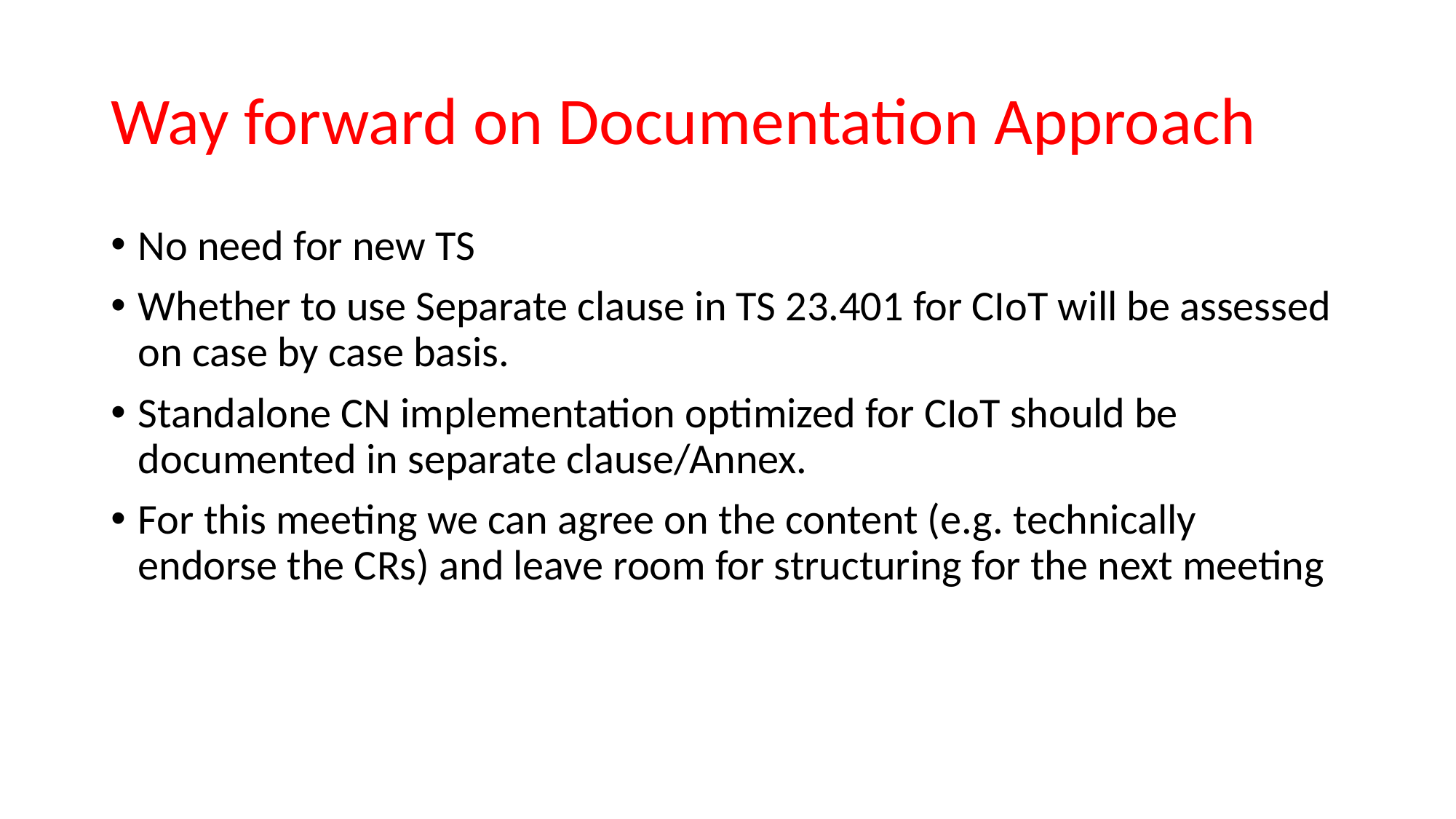

# Way forward on Documentation Approach
No need for new TS
Whether to use Separate clause in TS 23.401 for CIoT will be assessed on case by case basis.
Standalone CN implementation optimized for CIoT should be documented in separate clause/Annex.
For this meeting we can agree on the content (e.g. technically endorse the CRs) and leave room for structuring for the next meeting